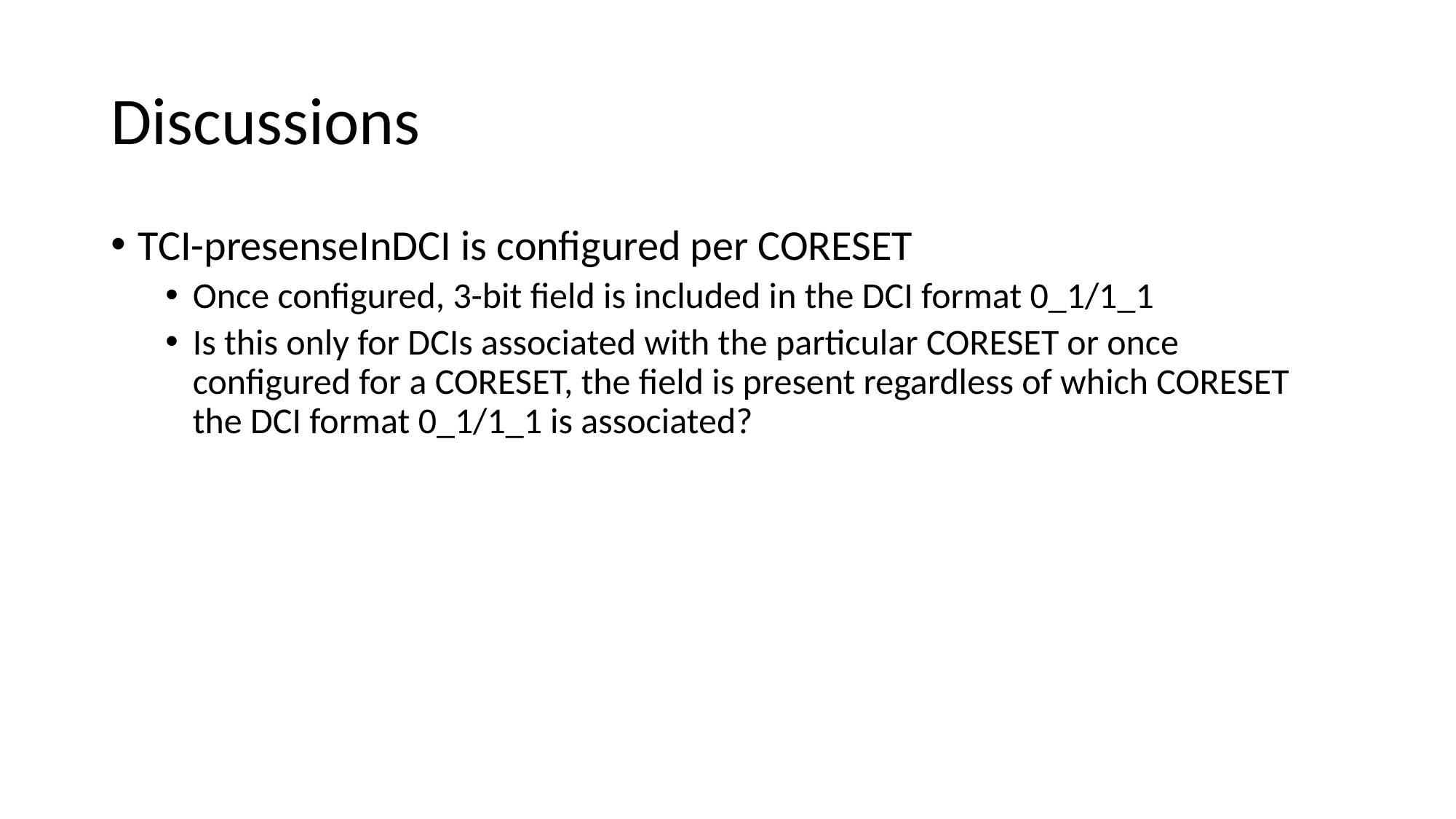

# Discussions
TCI-presenseInDCI is configured per CORESET
Once configured, 3-bit field is included in the DCI format 0_1/1_1
Is this only for DCIs associated with the particular CORESET or once configured for a CORESET, the field is present regardless of which CORESET the DCI format 0_1/1_1 is associated?